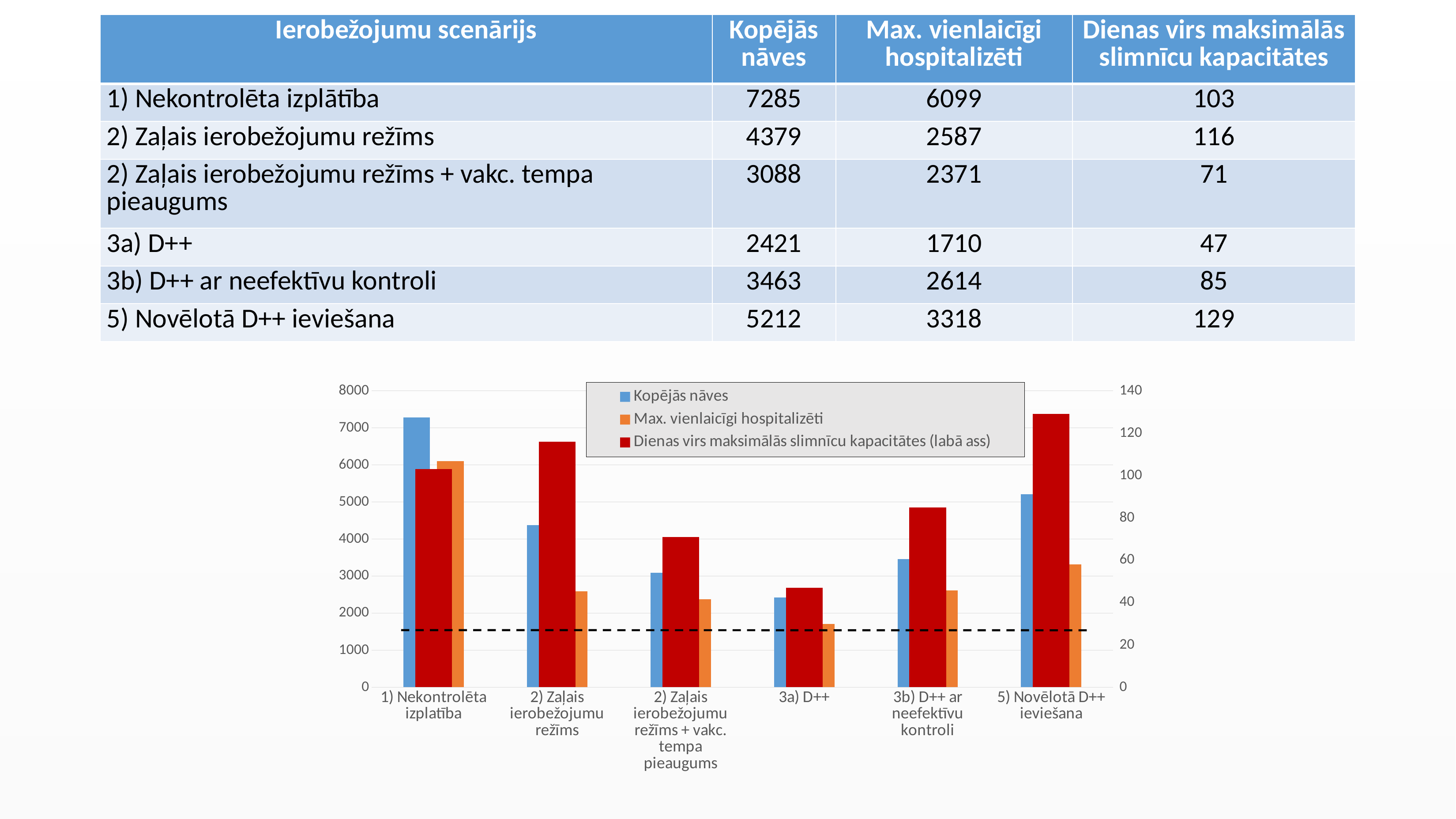

| Ierobežojumu scenārijs | Kopējās nāves | Max. vienlaicīgi hospitalizēti | Dienas virs maksimālās slimnīcu kapacitātes |
| --- | --- | --- | --- |
| 1) Nekontrolēta izplātība | 7285 | 6099 | 103 |
| 2) Zaļais ierobežojumu režīms | 4379 | 2587 | 116 |
| 2) Zaļais ierobežojumu režīms + vakc. tempa pieaugums | 3088 | 2371 | 71 |
| 3a) D++ | 2421 | 1710 | 47 |
| 3b) D++ ar neefektīvu kontroli | 3463 | 2614 | 85 |
| 5) Novēlotā D++ ieviešana | 5212 | 3318 | 129 |
#

### Chart

| Category | Kopējās nāves | Max. vienlaicīgi hospitalizēti | Dienas virs maksimālās slimnīcu kapacitātes (labā ass) |
|---|---|---|---|
| 1) Nekontrolēta izplatība | 7285.0 | 6099.0 | 103.0 |
| 2) Zaļais ierobežojumu režīms | 4379.0 | 2587.0 | 116.0 |
| 2) Zaļais ierobežojumu režīms + vakc. tempa pieaugums | 3088.0 | 2371.0 | 71.0 |
| 3a) D++ | 2421.0 | 1710.0 | 47.0 |
| 3b) D++ ar neefektīvu kontroli | 3463.0 | 2614.0 | 85.0 |
| 5) Novēlotā D++ ieviešana | 5212.0 | 3318.0 | 129.0 |